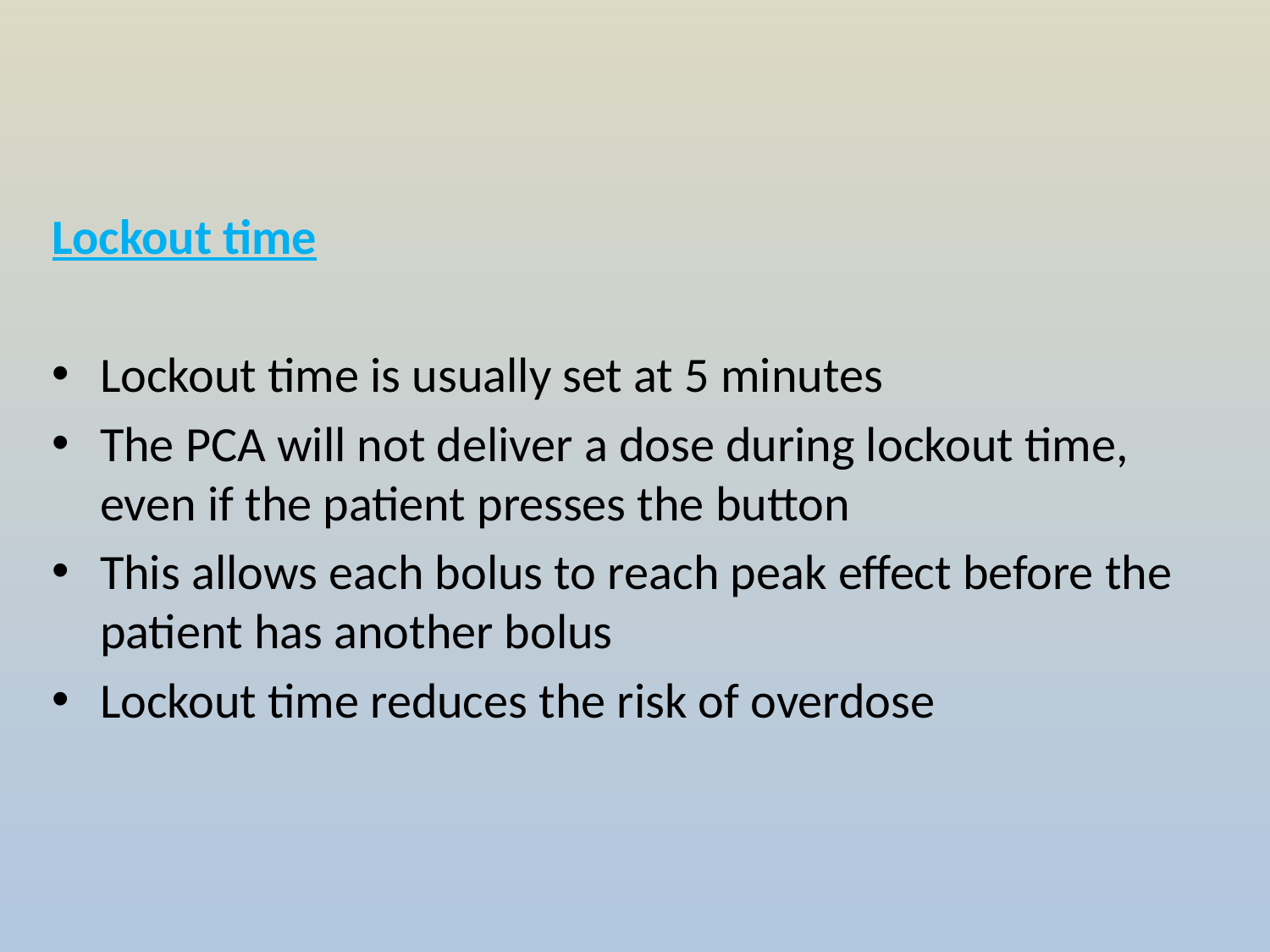

Lockout time

Lockout time is usually set at 5 minutes
The PCA will not deliver a dose during lockout time, even if the patient presses the button
This allows each bolus to reach peak effect before the patient has another bolus
Lockout time reduces the risk of overdose